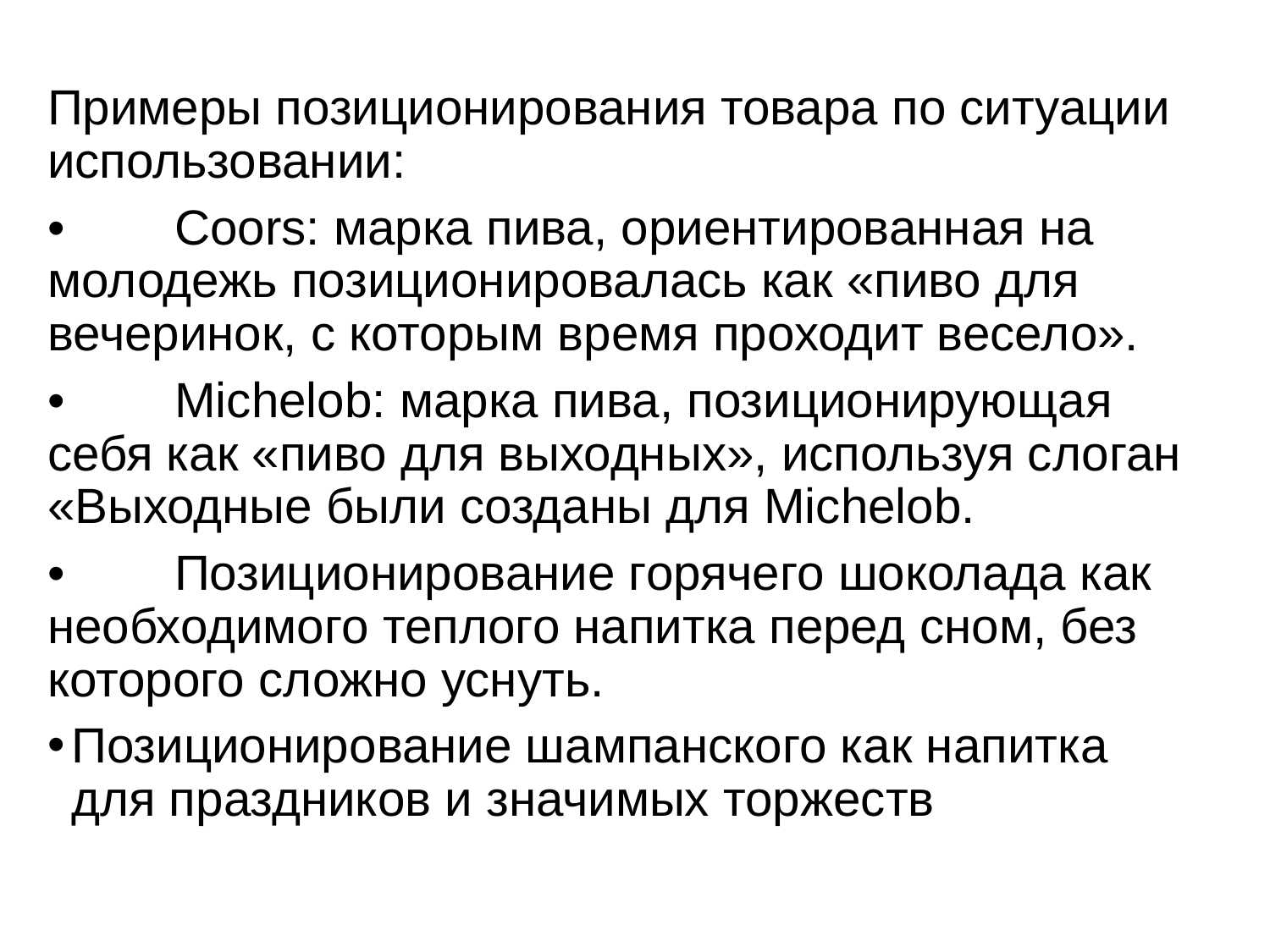

Примеры позиционирования товара по ситуации использовании:
•	Coors: марка пива, ориентированная на молодежь позиционировалась как «пиво для вечеринок, с которым время проходит весело».
•	Michelob: марка пива, позиционирующая себя как «пиво для выходных», используя слоган «Выходные были созданы для Michelob.
•	Позиционирование горячего шоколада как необходимого теплого напитка перед сном, без которого сложно уснуть.
Позиционирование шампанского как напитка для праздников и значимых торжеств